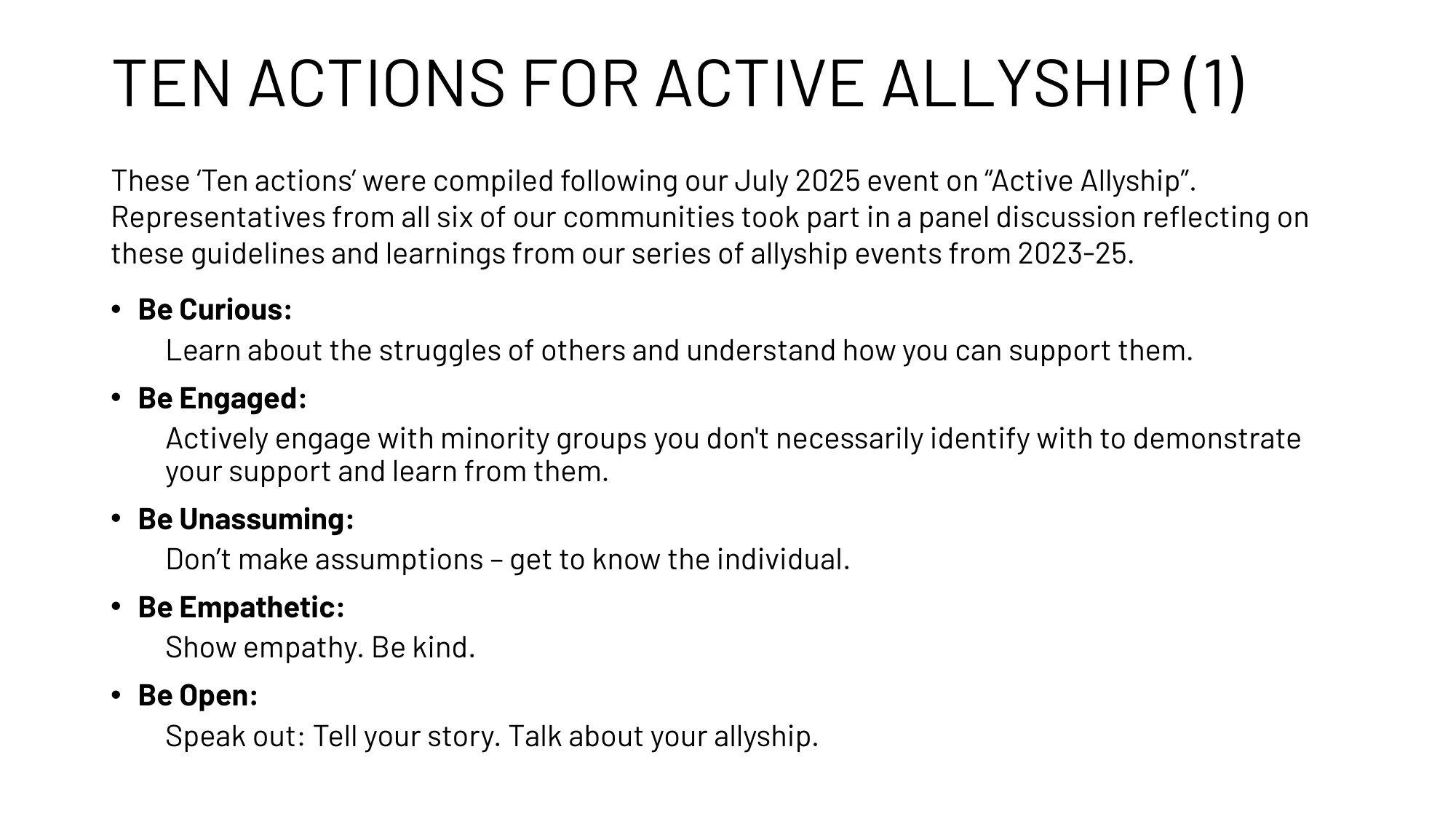

TEN ACTIONS FOR ACTIVE ALLYSHIP (1)
These ‘Ten actions’ were compiled following our July 2025 event on “Active Allyship”. Representatives from all six of our communities took part in a panel discussion reflecting on these guidelines and learnings from our series of allyship events from 2023-25.
Be Curious:
Learn about the struggles of others and understand how you can support them.
Be Engaged:
Actively engage with minority groups you don't necessarily identify with to demonstrate your support and learn from them.
Be Unassuming:
Don’t make assumptions – get to know the individual.
Be Empathetic:
Show empathy. Be kind.
Be Open:
Speak out: Tell your story. Talk about your allyship.